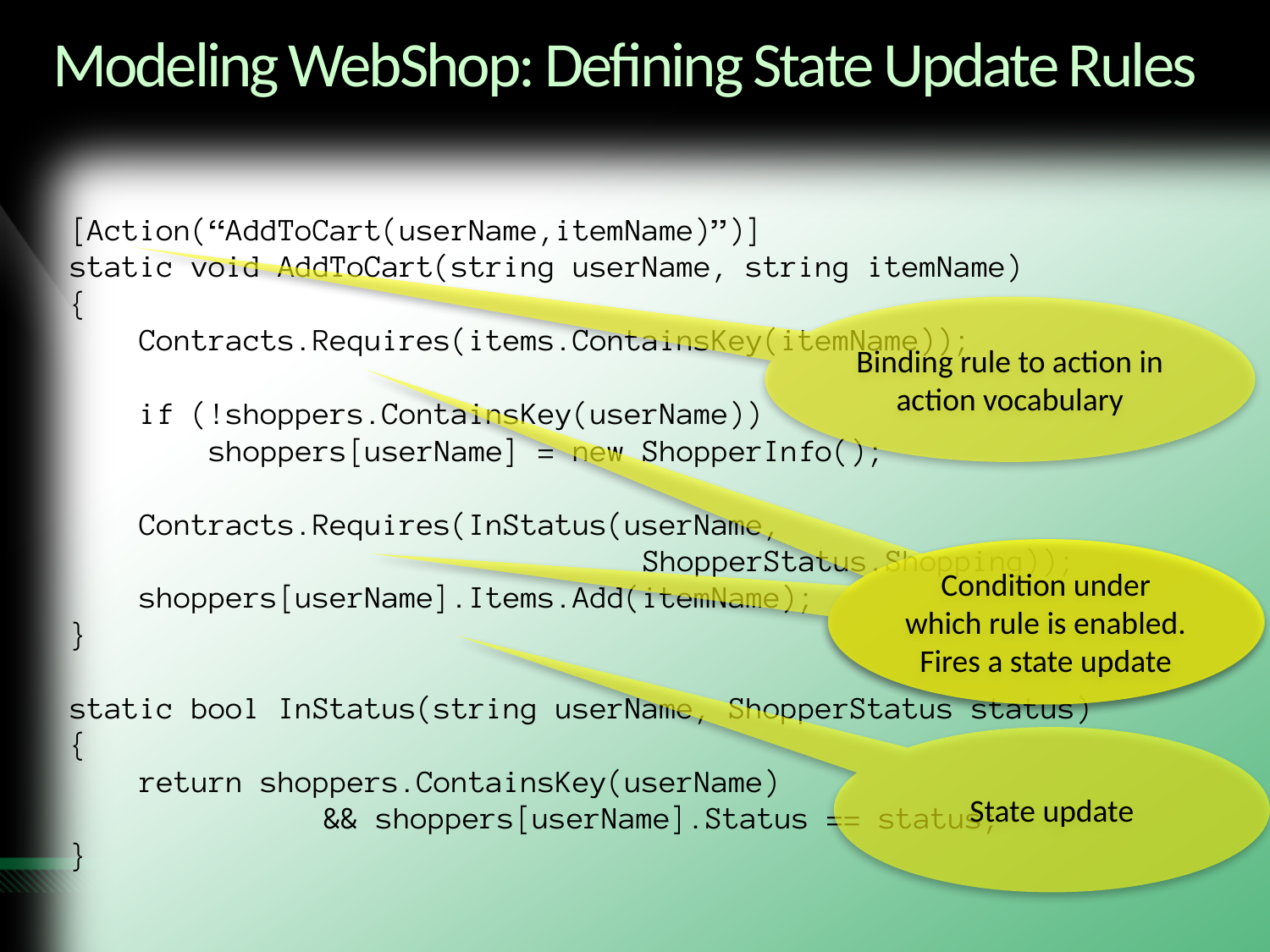

# Modeling WebShop: Defining State Update Rules
[Action(“AddToCart(userName,itemName)”)]
static void AddToCart(string userName, string itemName)
{
    Contracts.Requires(items.ContainsKey(itemName));

    if (!shoppers.ContainsKey(userName))
        shoppers[userName] = new ShopperInfo();

    Contracts.Requires(InStatus(userName,
                                 ShopperStatus.Shopping));
    shoppers[userName].Items.Add(itemName);
}

static bool InStatus(string userName, ShopperStatus status)
{
    return shoppers.ContainsKey(userName)
		&& shoppers[userName].Status == status;
}
Binding rule to action in action vocabulary
Condition under which rule is enabled. Fires a state update

State update